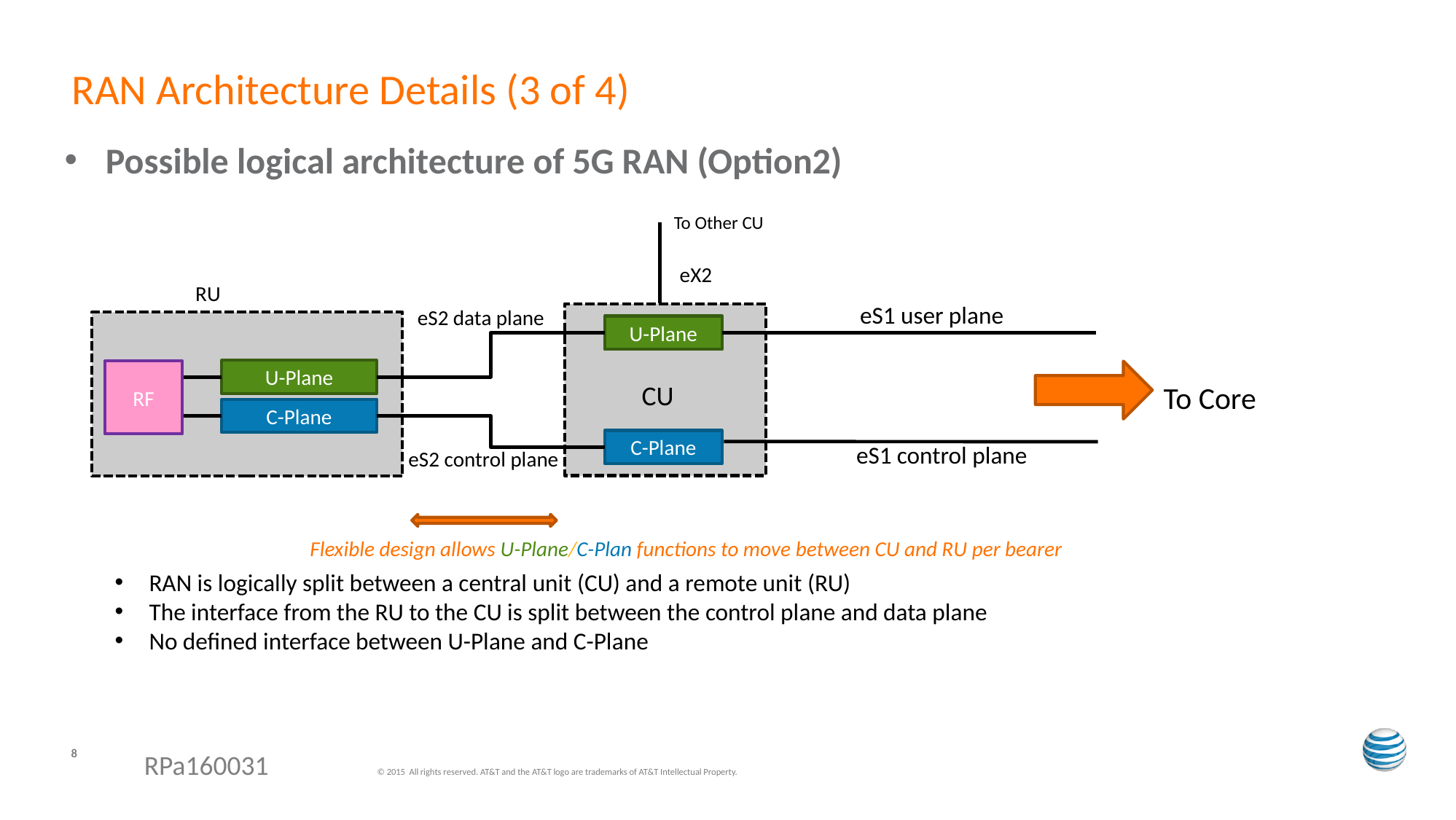

# RAN Architecture Details (3 of 4)
Possible logical architecture of 5G RAN (Option2)
To Other CU
RU
eS1 user plane
eS2 data plane
U-Plane
U-Plane
CU
C-Plane
RF

To Core
C-Plane
eS1 control plane
eS2 control plane
eX2

Flexible design allows U-Plane/C-Plan functions to move between CU and RU per bearer
RAN is logically split between a central unit (CU) and a remote unit (RU)
The interface from the RU to the CU is split between the control plane and data plane
No defined interface between U-Plane and C-Plane
8
RPa160031                                                    © 2015  All rights reserved. AT&T and the AT&T logo are trademarks of AT&T Intellectual Property.